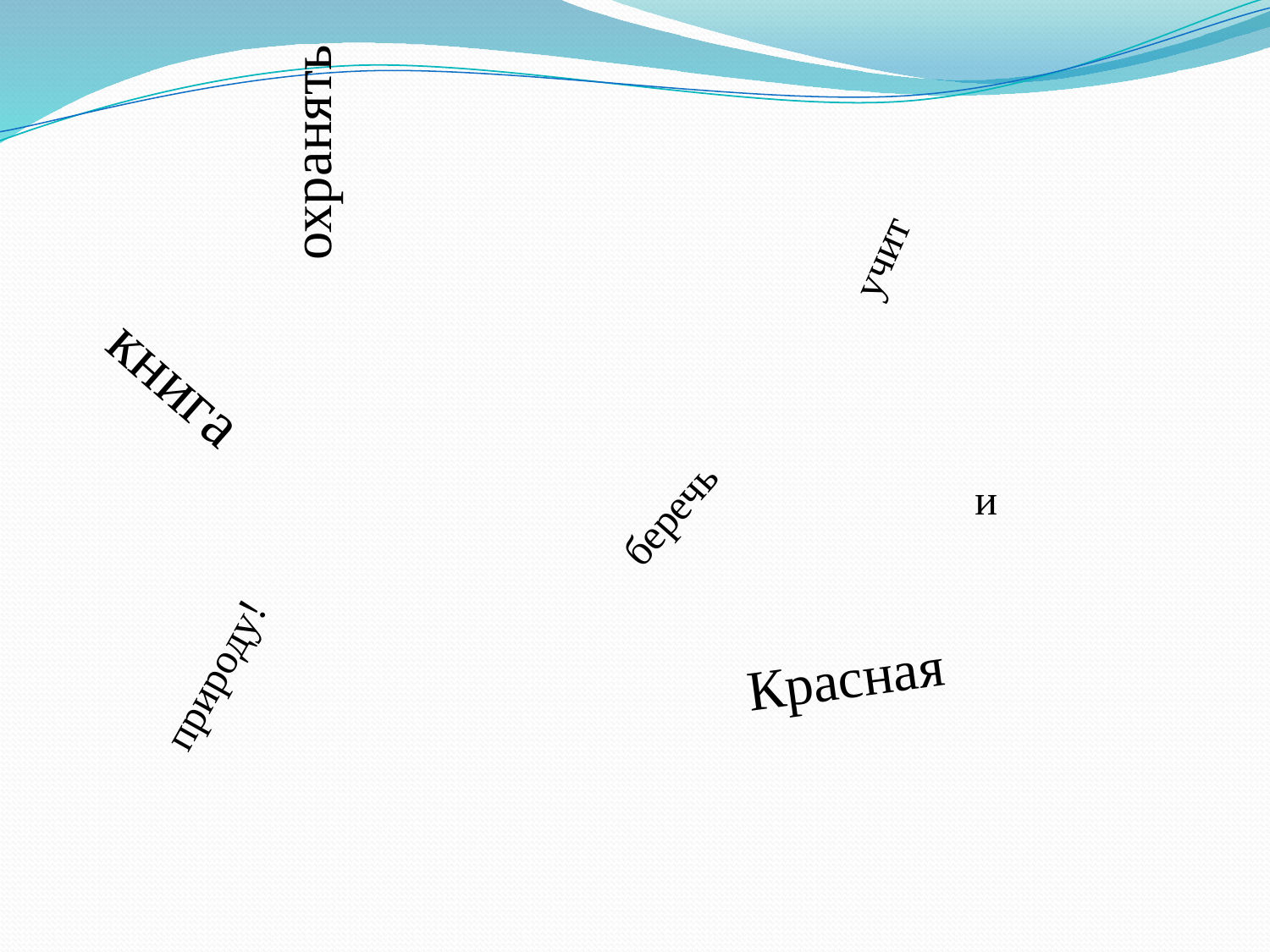

охранять
учит
книга
и
беречь
природу!
Красная